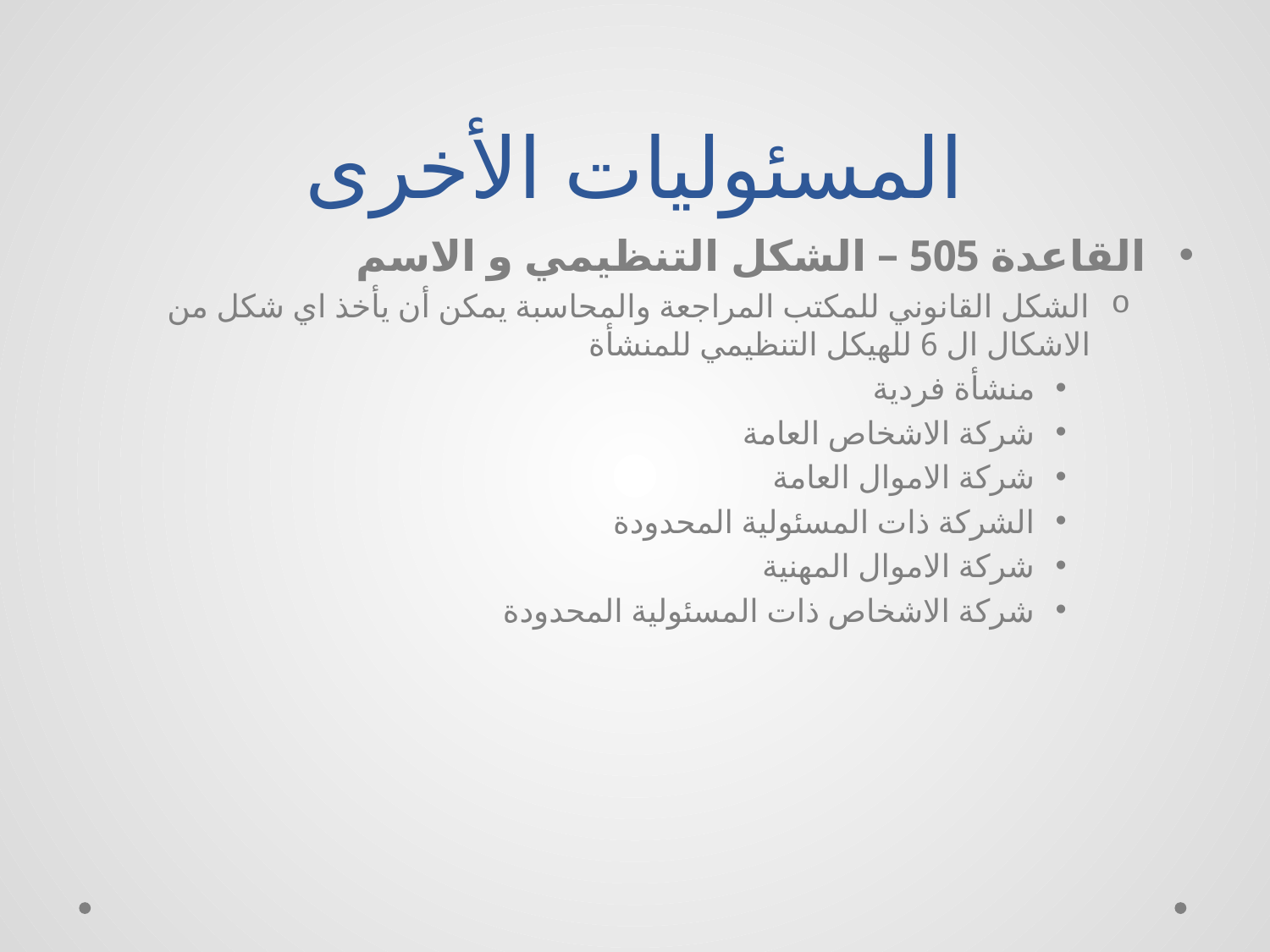

# المسئوليات الأخرى
القاعدة 505 – الشكل التنظيمي و الاسم
الشكل القانوني للمكتب المراجعة والمحاسبة يمكن أن يأخذ اي شكل من الاشكال ال 6 للهيكل التنظيمي للمنشأة
منشأة فردية
شركة الاشخاص العامة
شركة الاموال العامة
الشركة ذات المسئولية المحدودة
شركة الاموال المهنية
شركة الاشخاص ذات المسئولية المحدودة